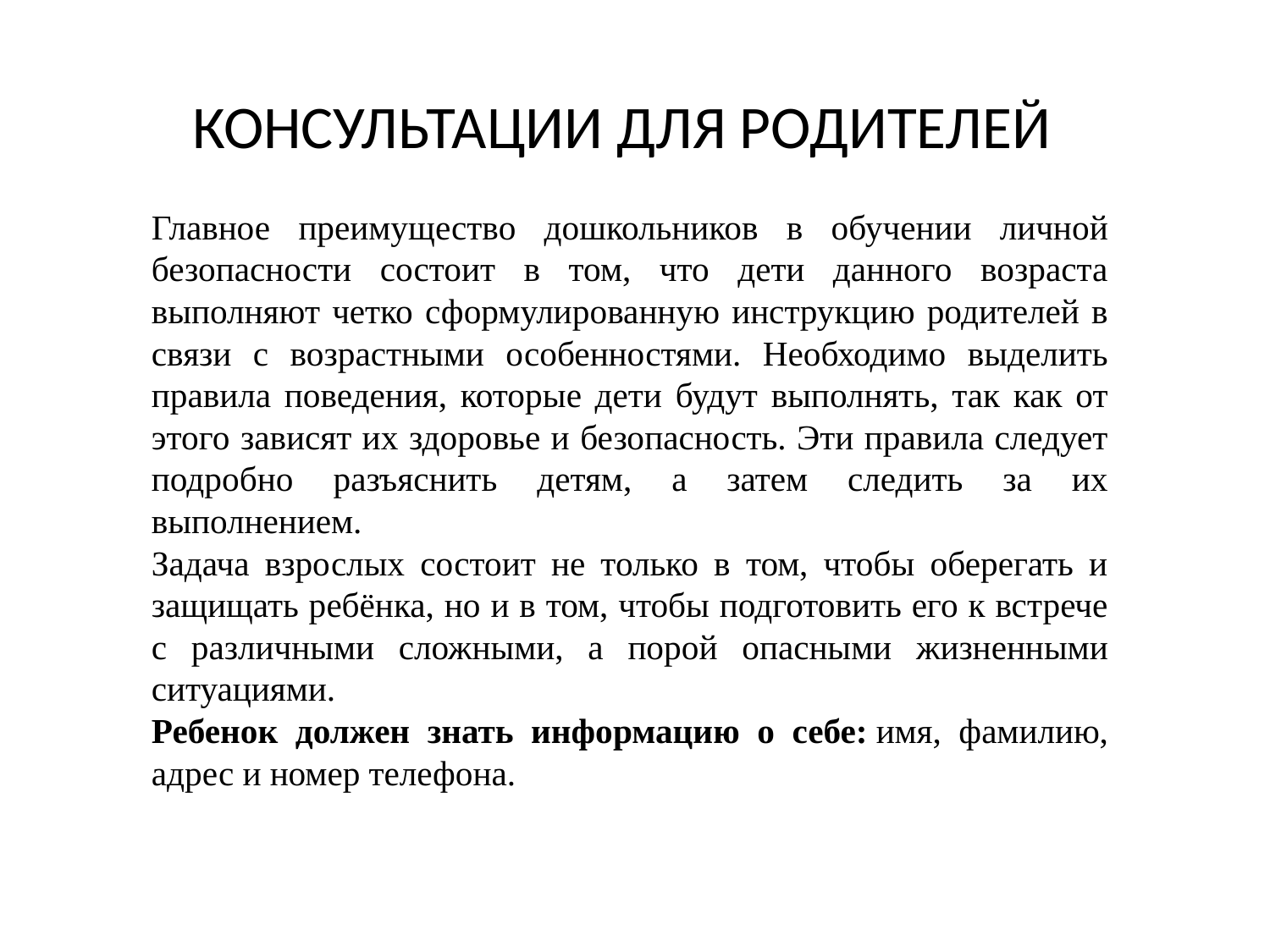

# КОНСУЛЬТАЦИИ ДЛЯ РОДИТЕЛЕЙ
Главное преимущество дошкольников в обучении личной безопасности состоит в том, что дети данного возраста выполняют четко сформулированную инструкцию родителей в связи с возрастными особенностями. Необходимо выделить правила поведения, которые дети будут выполнять, так как от этого зависят их здоровье и безопасность. Эти правила следует подробно разъяснить детям, а затем следить за их выполнением. 
Задача взрослых состоит не только в том, чтобы оберегать и защищать ребёнка, но и в том, чтобы подготовить его к встрече с различными сложными, а порой опасными жизненными ситуациями.
Ребенок должен знать информацию о себе: имя, фамилию, адрес и номер телефона.